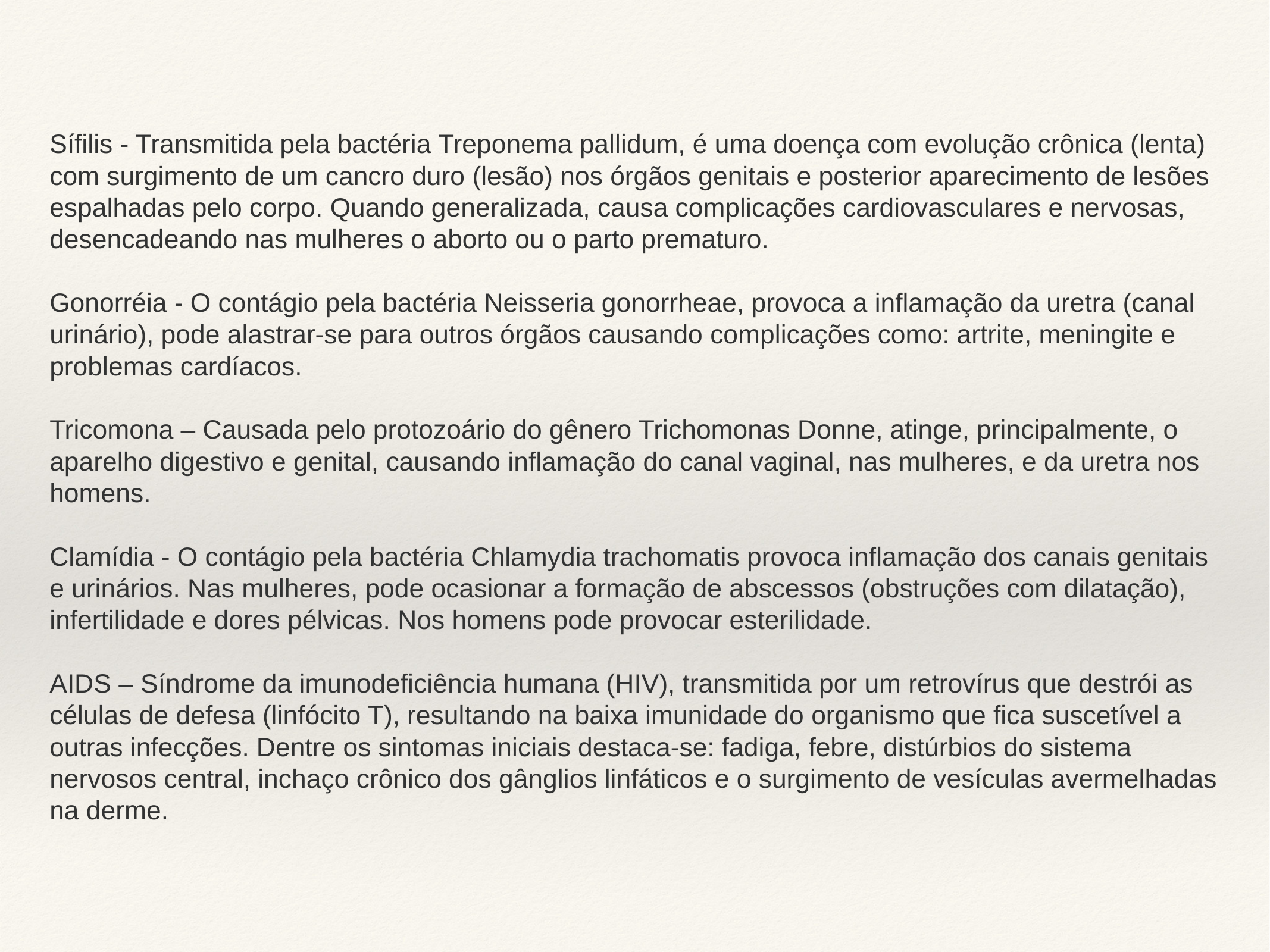

Sífilis - Transmitida pela bactéria Treponema pallidum, é uma doença com evolução crônica (lenta) com surgimento de um cancro duro (lesão) nos órgãos genitais e posterior aparecimento de lesões espalhadas pelo corpo. Quando generalizada, causa complicações cardiovasculares e nervosas, desencadeando nas mulheres o aborto ou o parto prematuro.
Gonorréia - O contágio pela bactéria Neisseria gonorrheae, provoca a inflamação da uretra (canal urinário), pode alastrar-se para outros órgãos causando complicações como: artrite, meningite e problemas cardíacos.
Tricomona – Causada pelo protozoário do gênero Trichomonas Donne, atinge, principalmente, o aparelho digestivo e genital, causando inflamação do canal vaginal, nas mulheres, e da uretra nos homens.
Clamídia - O contágio pela bactéria Chlamydia trachomatis provoca inflamação dos canais genitais e urinários. Nas mulheres, pode ocasionar a formação de abscessos (obstruções com dilatação), infertilidade e dores pélvicas. Nos homens pode provocar esterilidade.
AIDS – Síndrome da imunodeficiência humana (HIV), transmitida por um retrovírus que destrói as células de defesa (linfócito T), resultando na baixa imunidade do organismo que fica suscetível a outras infecções. Dentre os sintomas iniciais destaca-se: fadiga, febre, distúrbios do sistema nervosos central, inchaço crônico dos gânglios linfáticos e o surgimento de vesículas avermelhadas na derme.